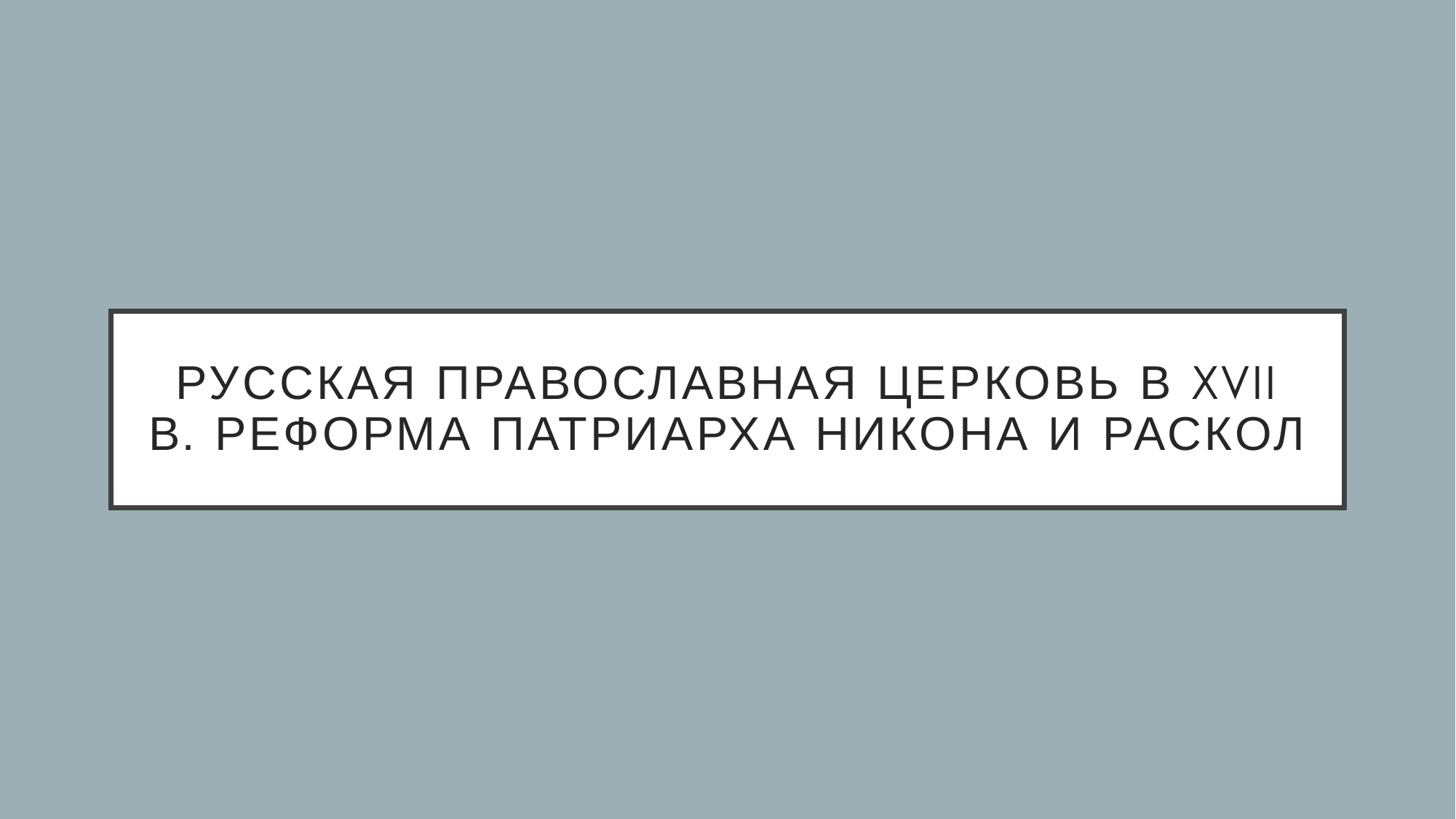

# РУССКАЯ ПРАВОСЛАВНАЯ ЦЕРКОВЬ В XVII в. РЕФОРМА ПАТРИАРХА НИКОНА И РАСКОЛ